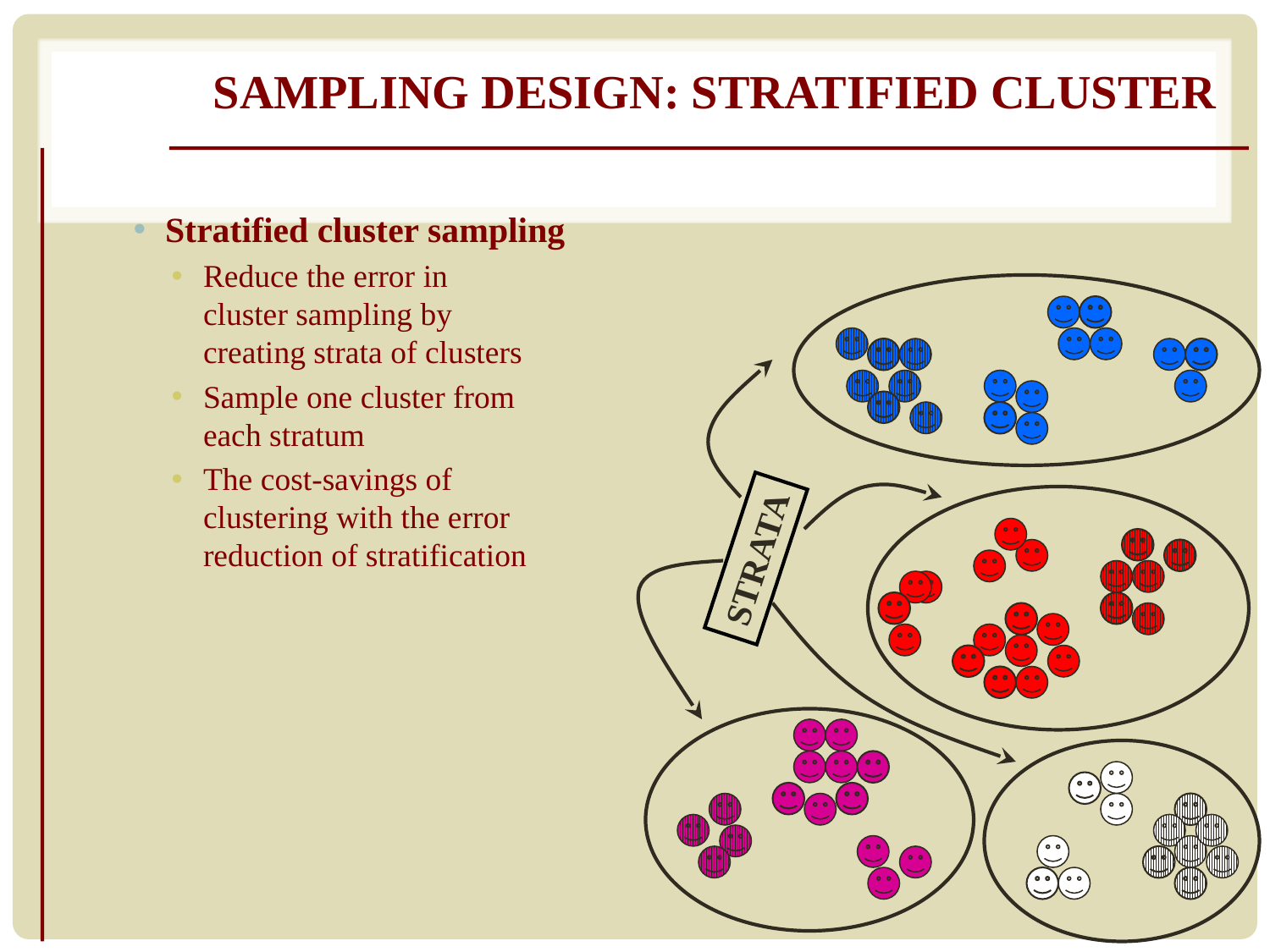

# Sampling Design: Stratified Cluster

Stratified cluster sampling
Reduce the error in
cluster sampling by
creating strata of clusters
Sample one cluster from
each stratum
The cost-savings of
clustering with the error
reduction of stratification

STRATA